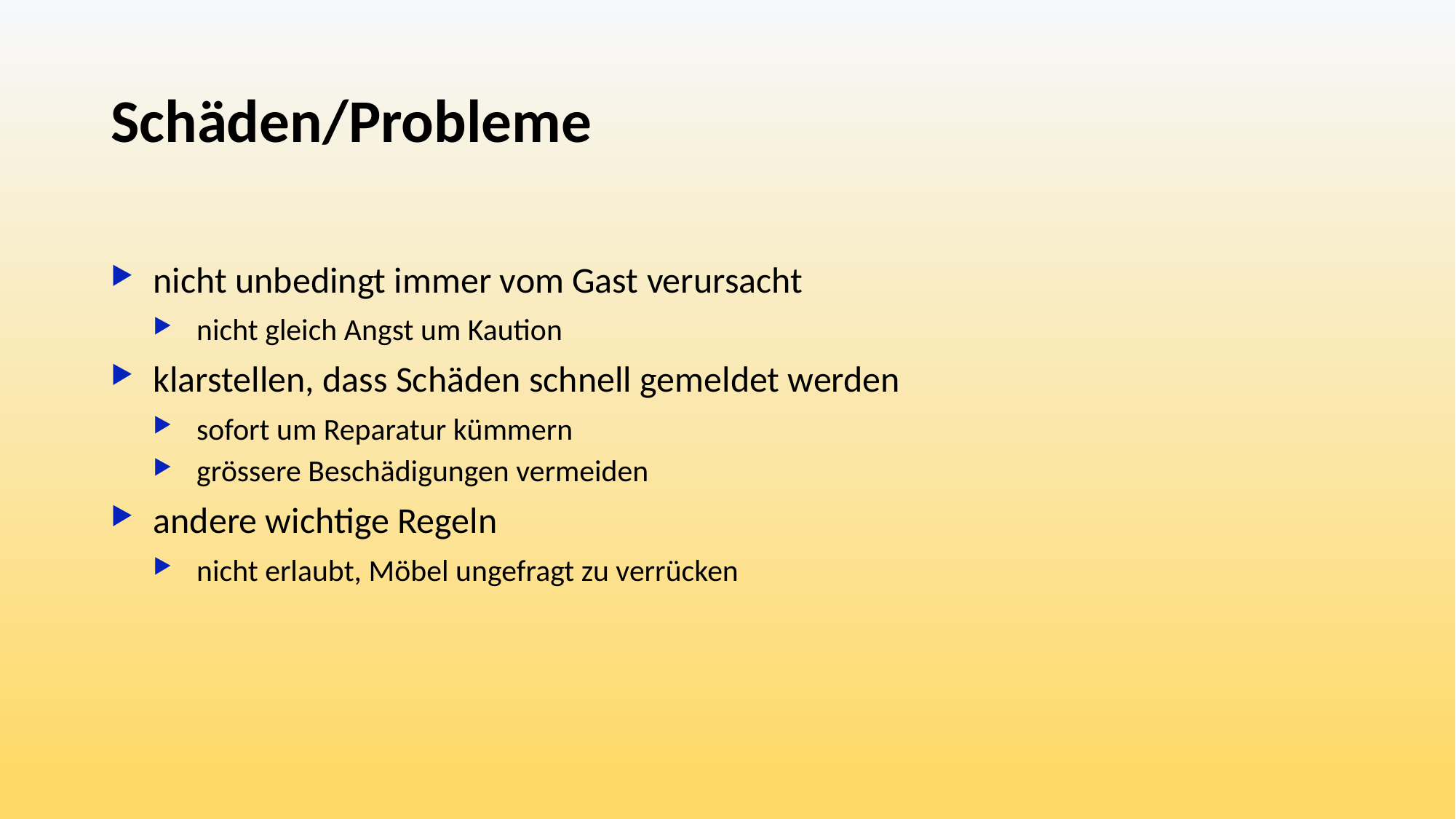

# Schäden/Probleme
nicht unbedingt immer vom Gast verursacht
nicht gleich Angst um Kaution
klarstellen, dass Schäden schnell gemeldet werden
sofort um Reparatur kümmern
grössere Beschädigungen vermeiden
andere wichtige Regeln
nicht erlaubt, Möbel ungefragt zu verrücken